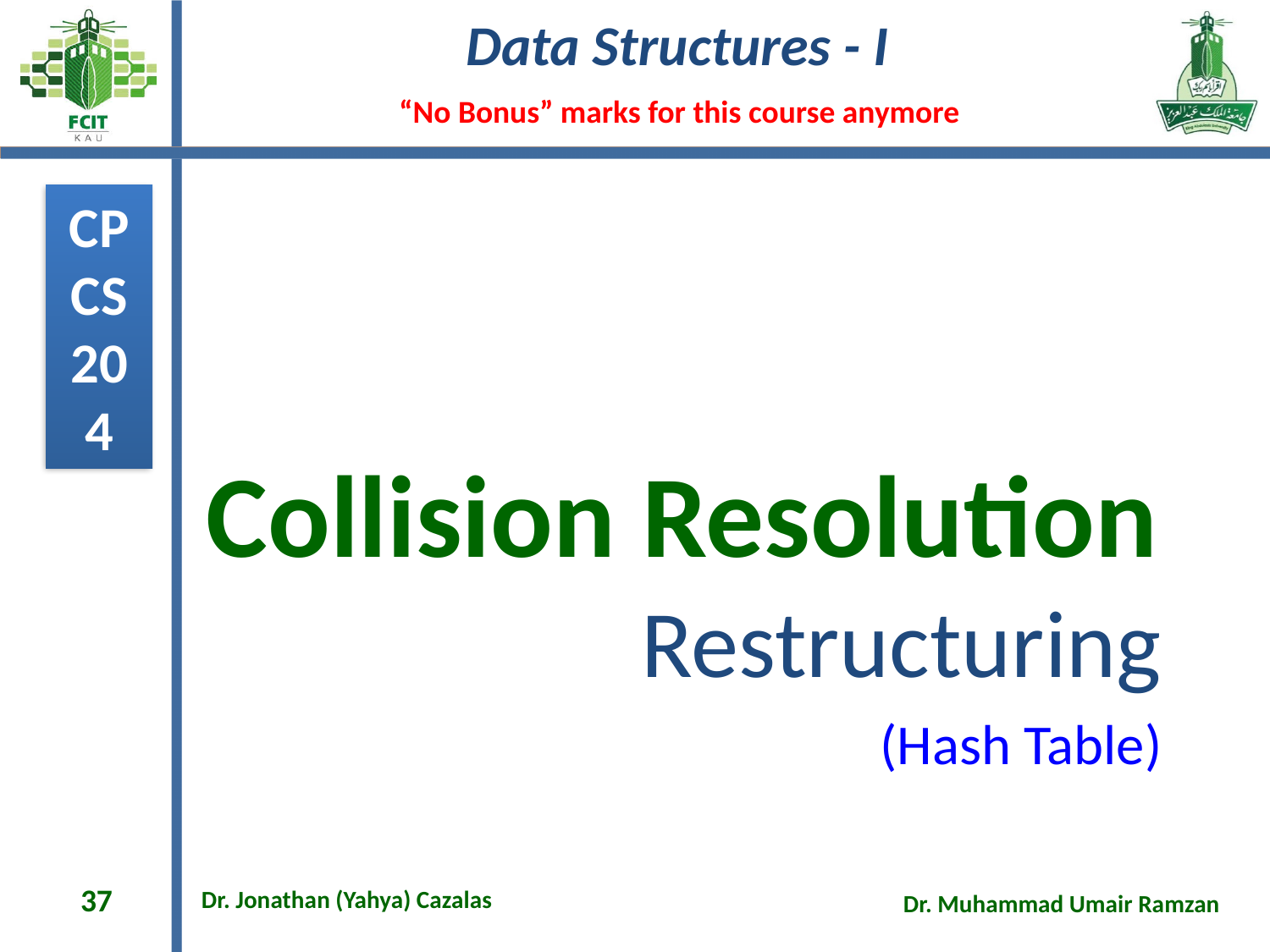

# Collision Resolution
Restructuring
(Hash Table)
37